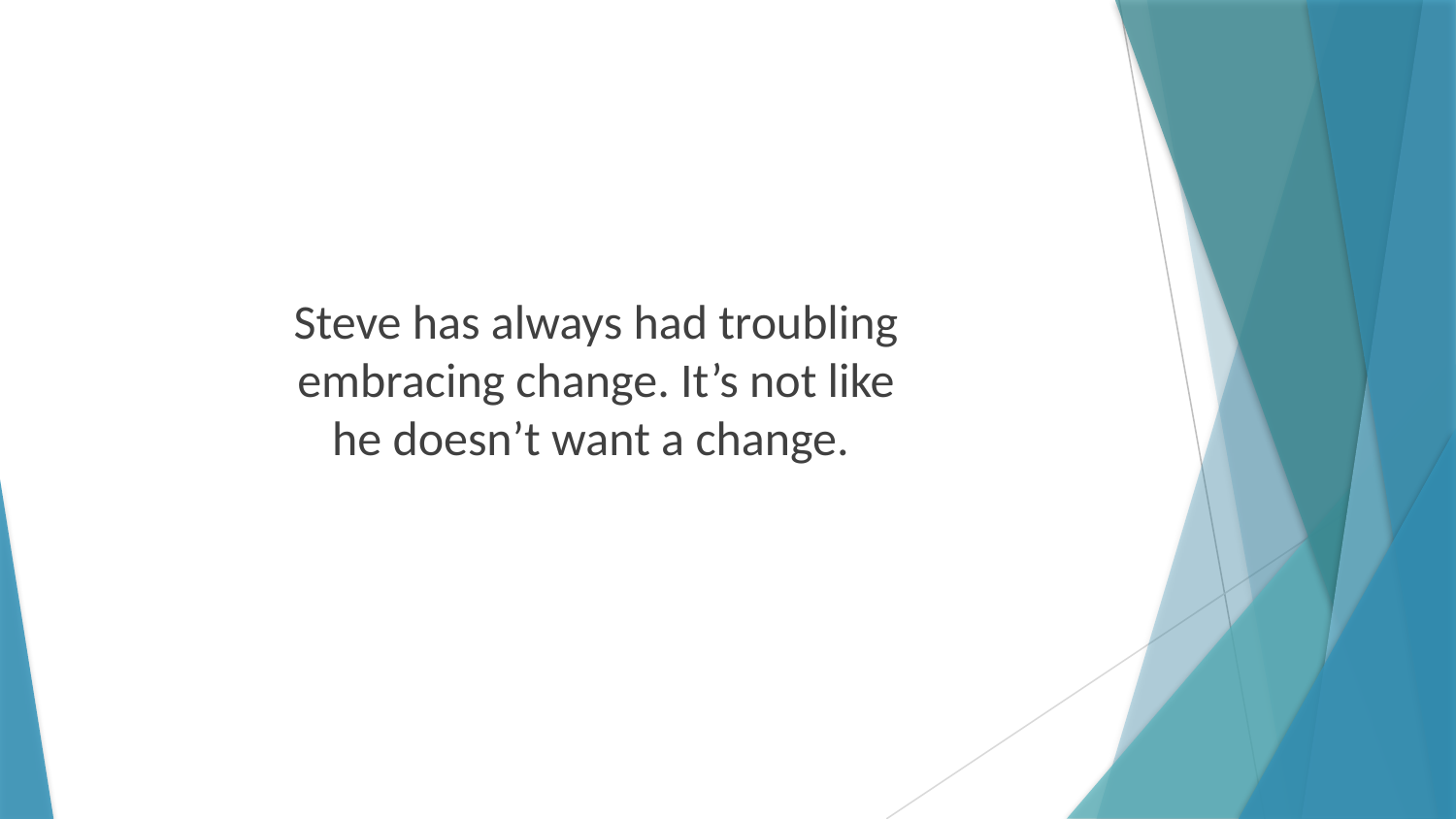

Steve has always had troubling embracing change. It’s not like he doesn’t want a change.